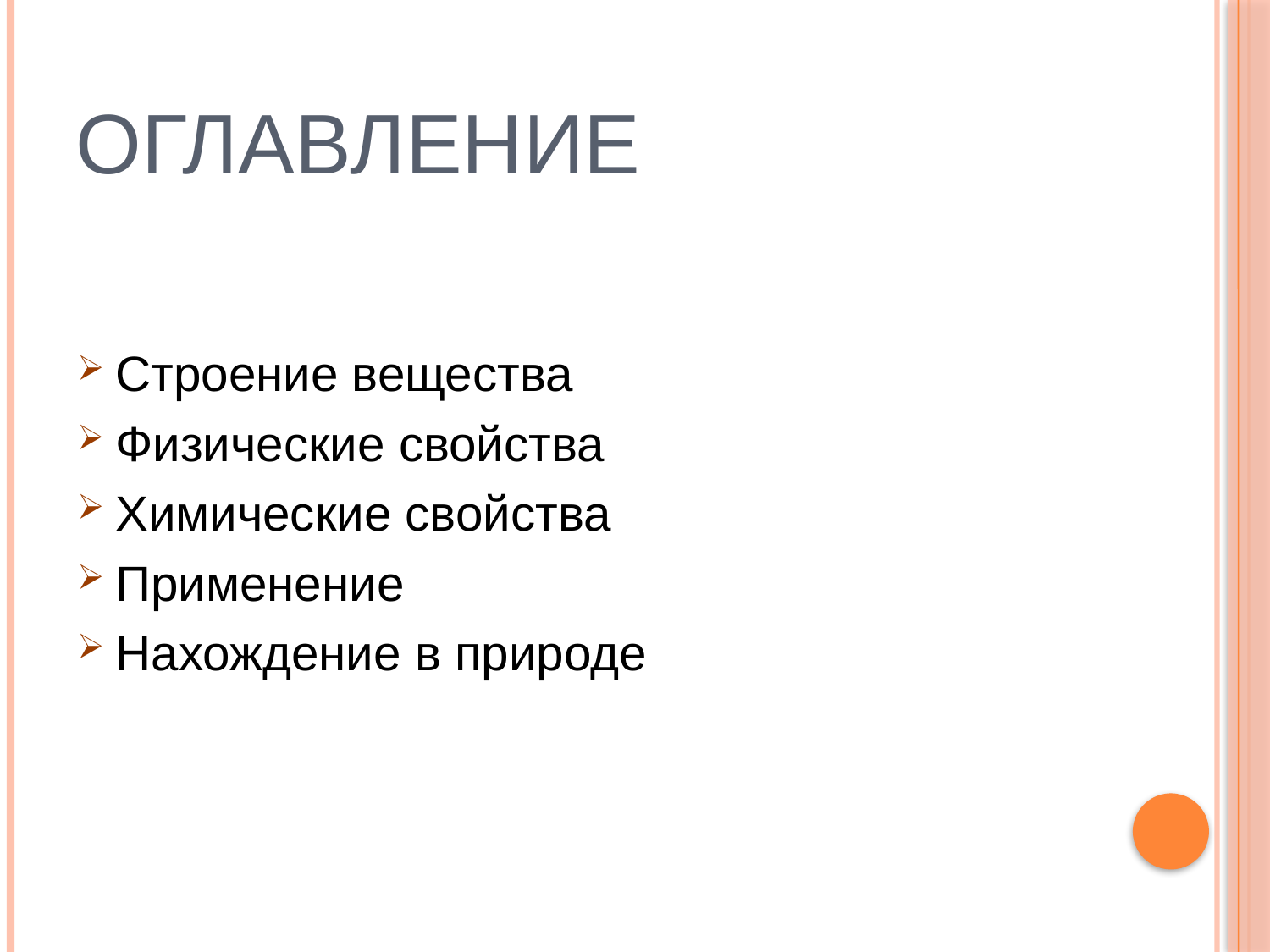

# Оглавление
Строение вещества
Физические свойства
Химические свойства
Применение
Нахождение в природе